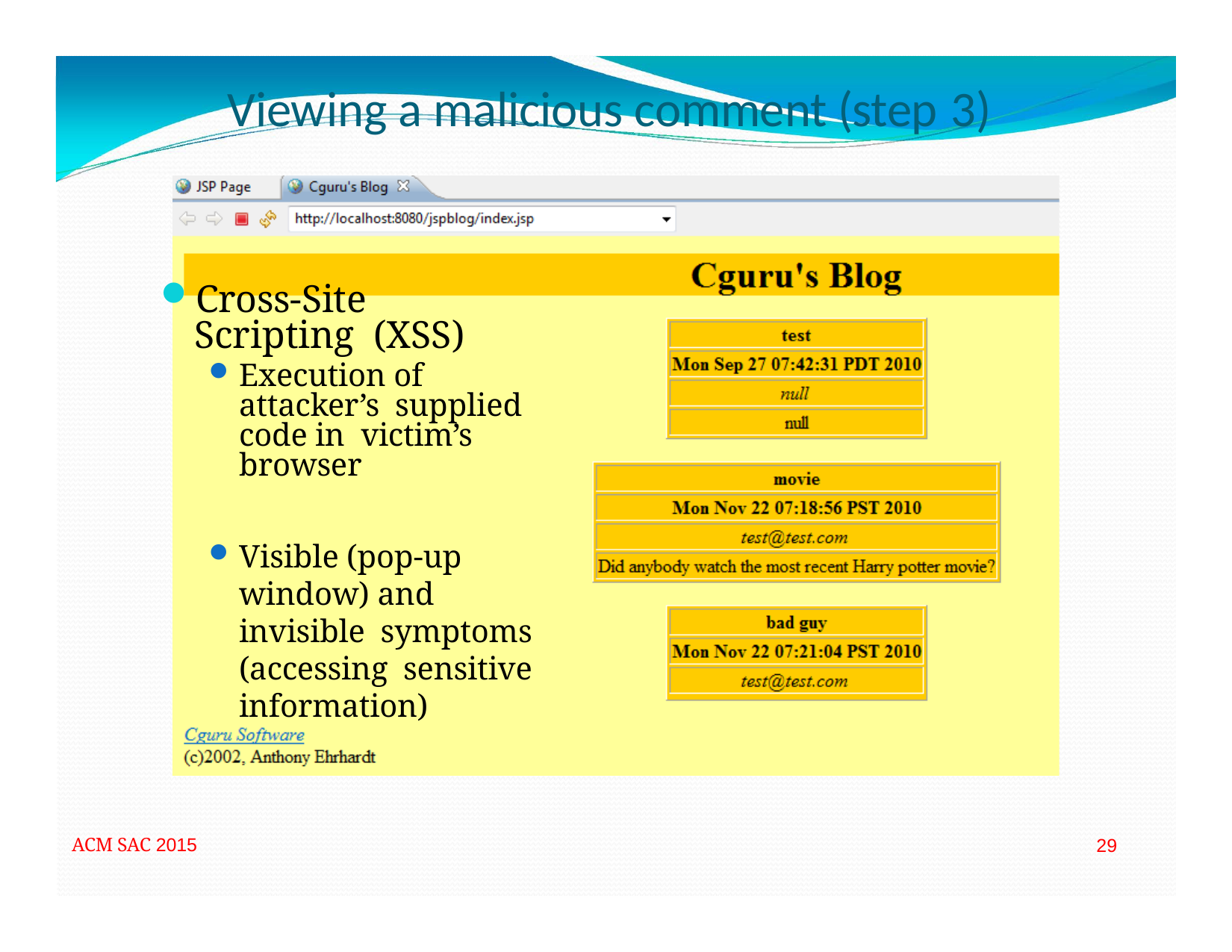

# Viewing a malicious comment (step 3)

Cross‐Site Scripting  (XSS)
Execution of attacker’s  supplied code in  victim’s browser

Visible (pop‐up  window) and invisible  symptoms (accessing  sensitive information)
ACM SAC 2015
29